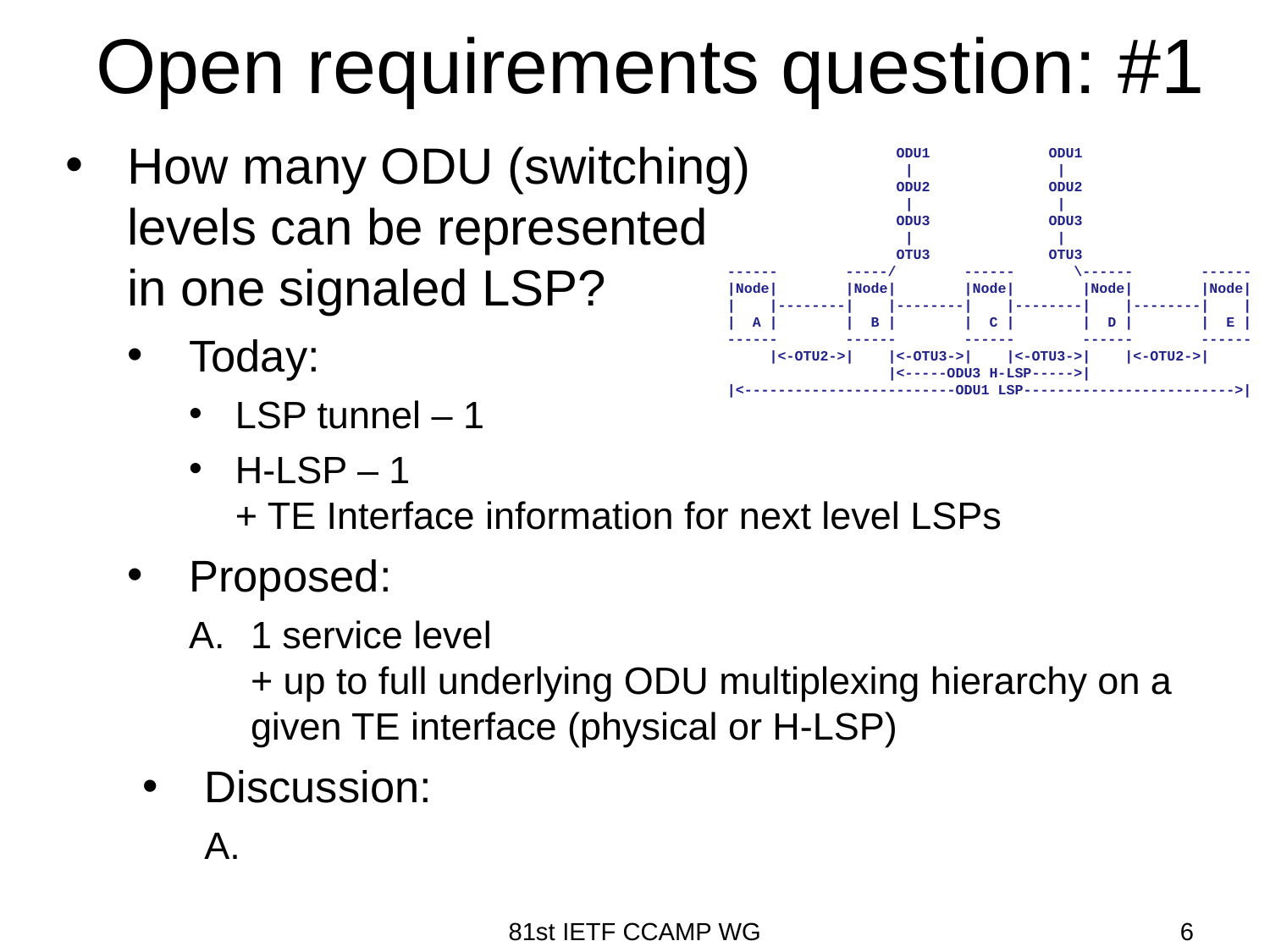

# Open requirements question: #1
How many ODU (switching)
levels can be represented
in one signaled LSP?
Today:
LSP tunnel – 1
H-LSP – 1
+ TE Interface information for next level LSPs
Proposed:
1 service level
+ up to full underlying ODU multiplexing hierarchy on a given TE interface (physical or H-LSP)
Discussion:

                           ODU1              ODU1
                            |                 |
                           ODU2              ODU2
                            |                 |
                           ODU3              ODU3
                            |                 |
                           OTU3              OTU3
       ------        -----/        ------       \------        ------
       |Node|        |Node|        |Node|        |Node|        |Node|
       |    |--------|    |--------|    |--------|    |--------|    |
       |  A |        |  B |        |  C |        |  D |        |  E |
       ------        ------        ------        ------        ------
            |<-OTU2->|    |<-OTU3->|    |<-OTU3->|    |<-OTU2->|
                          |<-----ODU3 H-LSP----->|
       |<-------------------------ODU1 LSP------------------------->|
81st IETF CCAMP WG
6